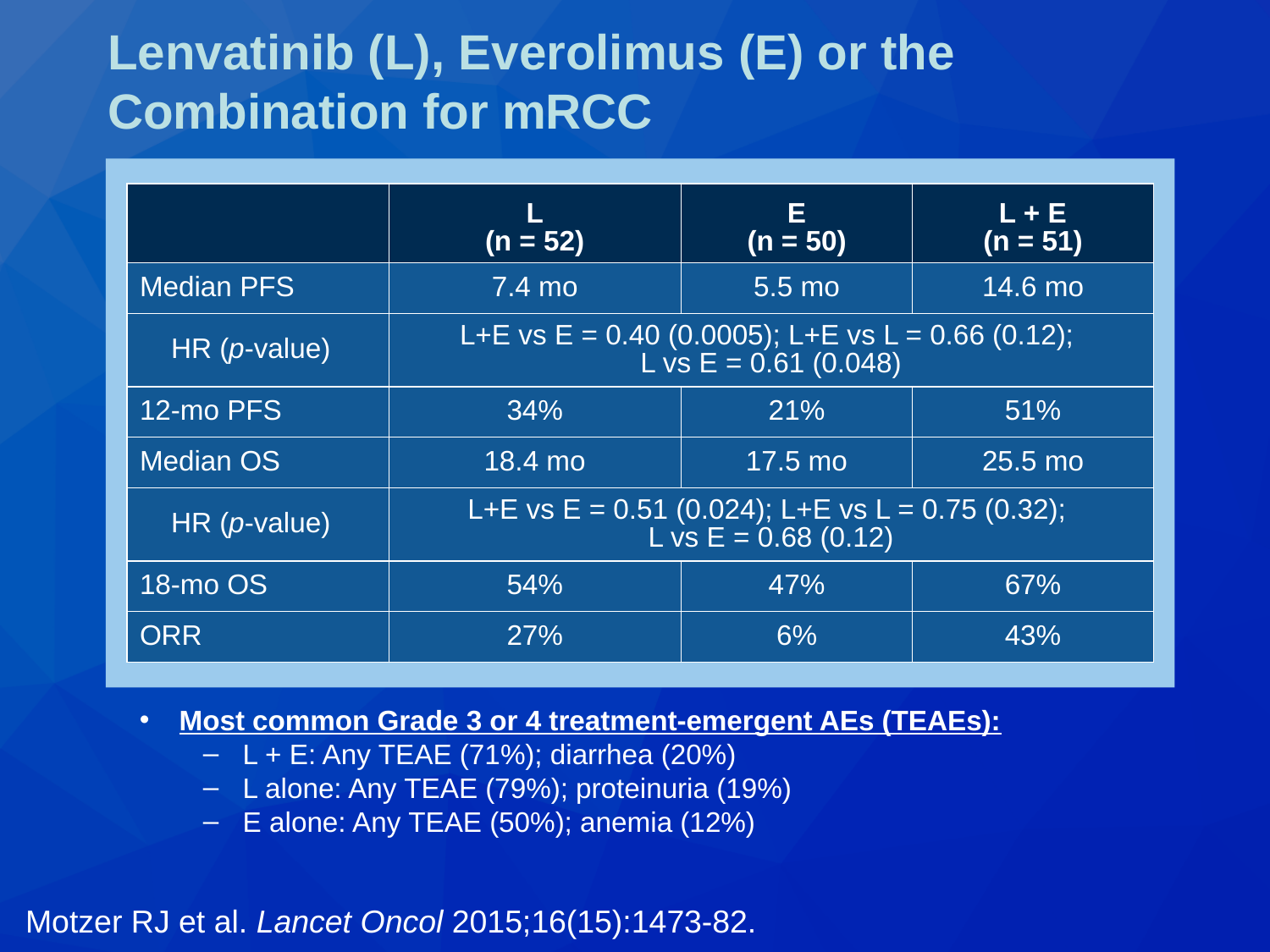

# Lenvatinib (L), Everolimus (E) or the Combination for mRCC

|  | L (n = 52) | E (n = 50) | L + E (n = 51) |
| --- | --- | --- | --- |
| Median PFS | 7.4 mo | 5.5 mo | 14.6 mo |
| HR (p-value) | L+E vs E = 0.40 (0.0005); L+E vs L = 0.66 (0.12); L vs E = 0.61 (0.048) |  |  |
| 12-mo PFS | 34% | 21% | 51% |
| Median OS | 18.4 mo | 17.5 mo | 25.5 mo |
| HR (p-value) | L+E vs E = 0.51 (0.024); L+E vs L = 0.75 (0.32); L vs E = 0.68 (0.12) |  |  |
| 18-mo OS | 54% | 47% | 67% |
| ORR | 27% | 6% | 43% |
Most common Grade 3 or 4 treatment-emergent AEs (TEAEs):
L + E: Any TEAE (71%); diarrhea (20%)
L alone: Any TEAE (79%); proteinuria (19%)
E alone: Any TEAE (50%); anemia (12%)
Motzer RJ et al. Lancet Oncol 2015;16(15):1473-82.